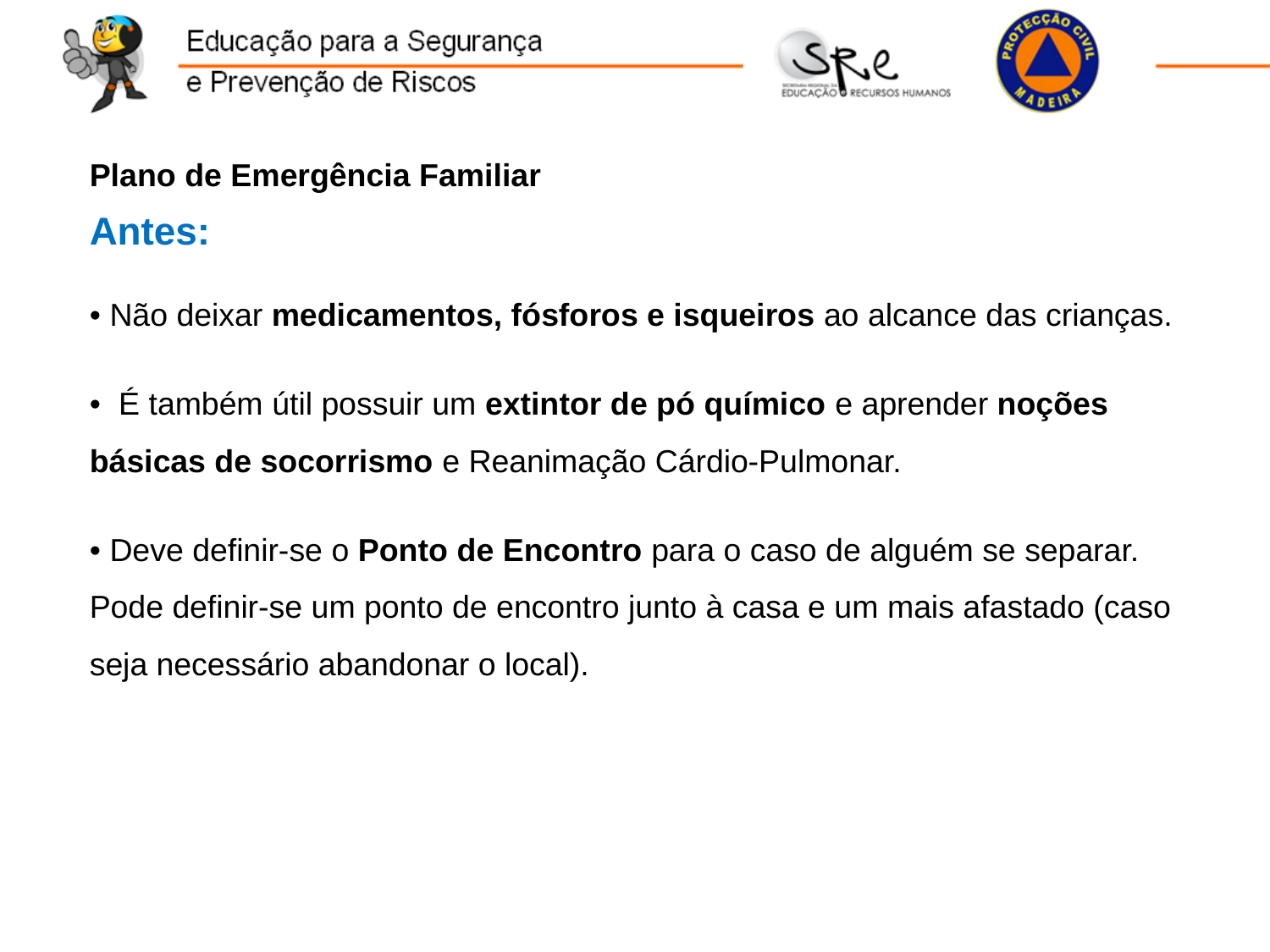

Plano de Emergência Familiar
Antes:
• Não deixar medicamentos, fósforos e isqueiros ao alcance das crianças.
•  É também útil possuir um extintor de pó químico e aprender noções básicas de socorrismo e Reanimação Cárdio-Pulmonar.
• Deve definir-se o Ponto de Encontro para o caso de alguém se separar. Pode definir-se um ponto de encontro junto à casa e um mais afastado (caso seja necessário abandonar o local).